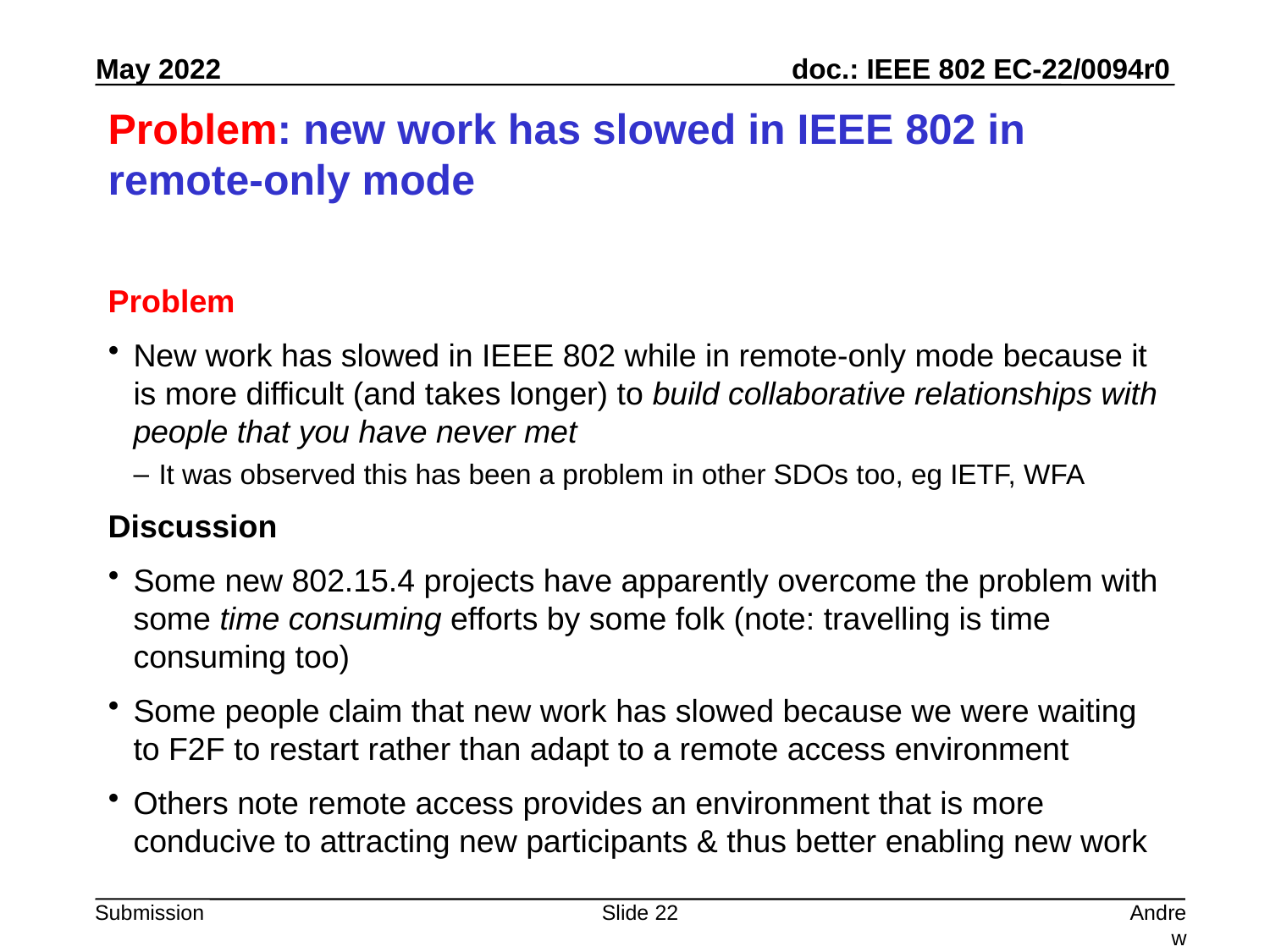

# Problem: new work has slowed in IEEE 802 in remote-only mode
Problem
New work has slowed in IEEE 802 while in remote-only mode because it is more difficult (and takes longer) to build collaborative relationships with people that you have never met
It was observed this has been a problem in other SDOs too, eg IETF, WFA
Discussion
Some new 802.15.4 projects have apparently overcome the problem with some time consuming efforts by some folk (note: travelling is time consuming too)
Some people claim that new work has slowed because we were waiting to F2F to restart rather than adapt to a remote access environment
Others note remote access provides an environment that is more conducive to attracting new participants & thus better enabling new work

Slide 22
Andrew Myles, Cisco